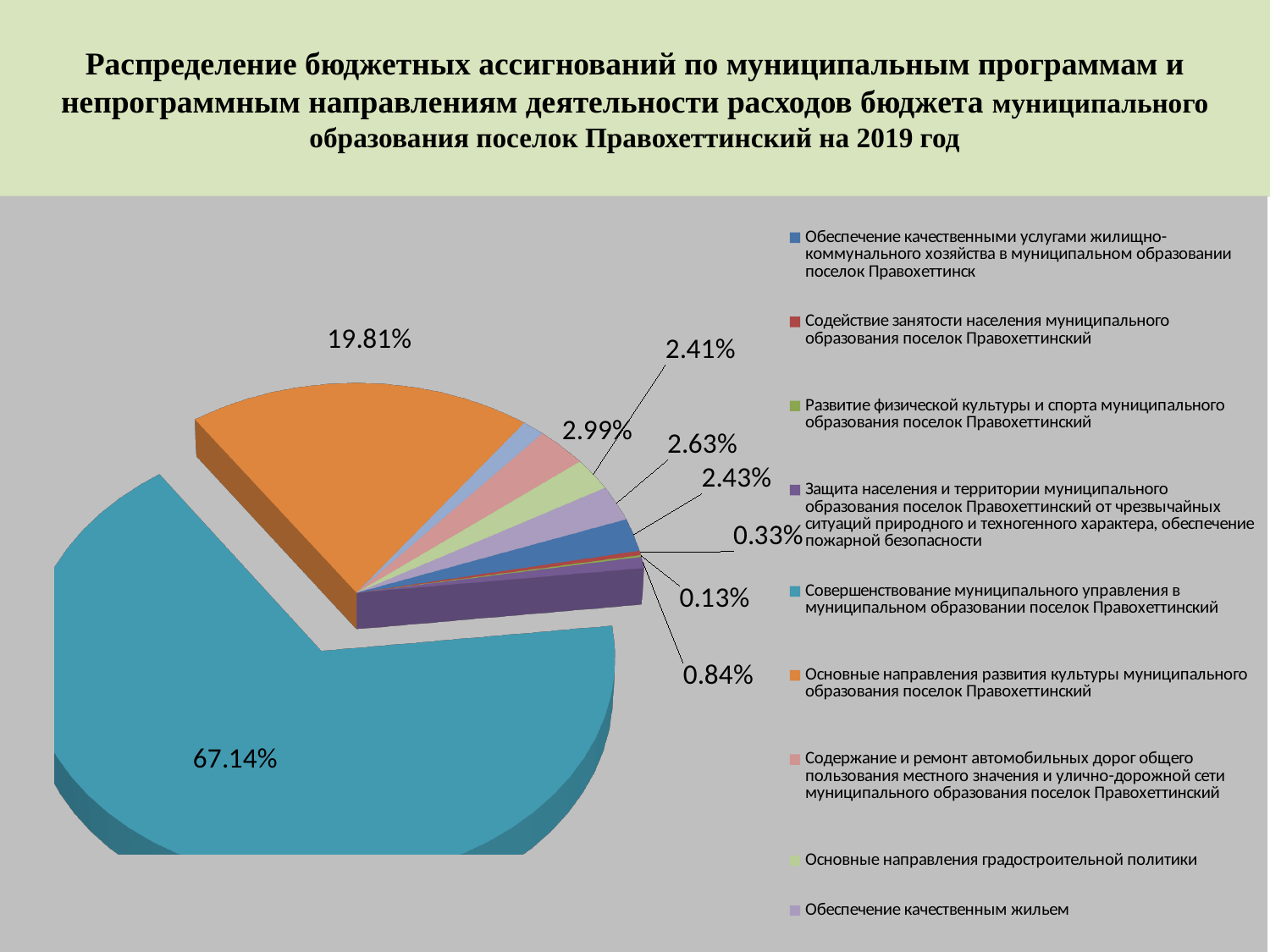

# Распределение бюджетных ассигнований по муниципальным программам и непрограммным направлениям деятельности расходов бюджета муниципального образования поселок Правохеттинский на 2019 год

[unsupported chart]